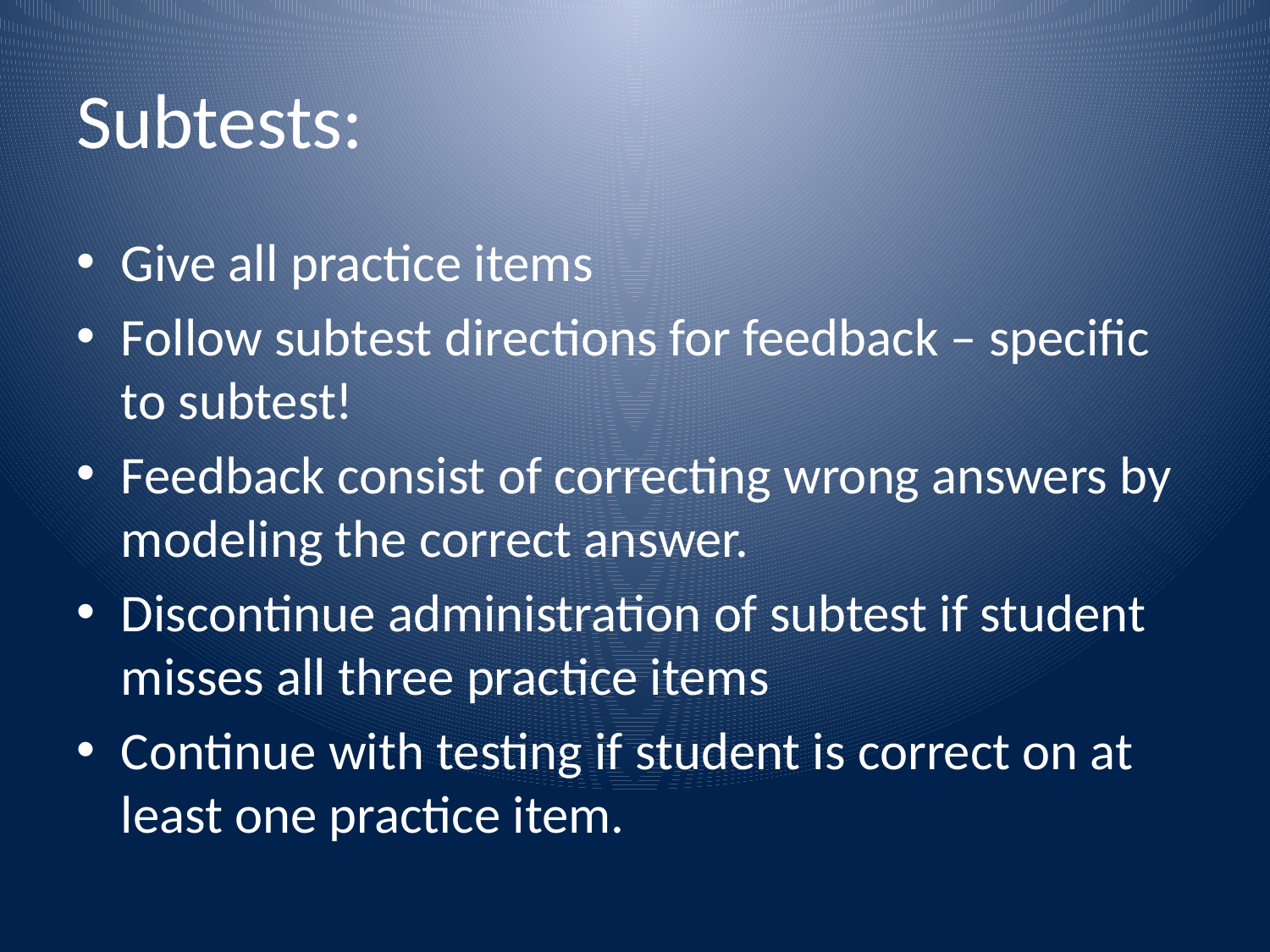

# Subtests:
Give all practice items
Follow subtest directions for feedback – specific to subtest!
Feedback consist of correcting wrong answers by modeling the correct answer.
Discontinue administration of subtest if student misses all three practice items
Continue with testing if student is correct on at least one practice item.